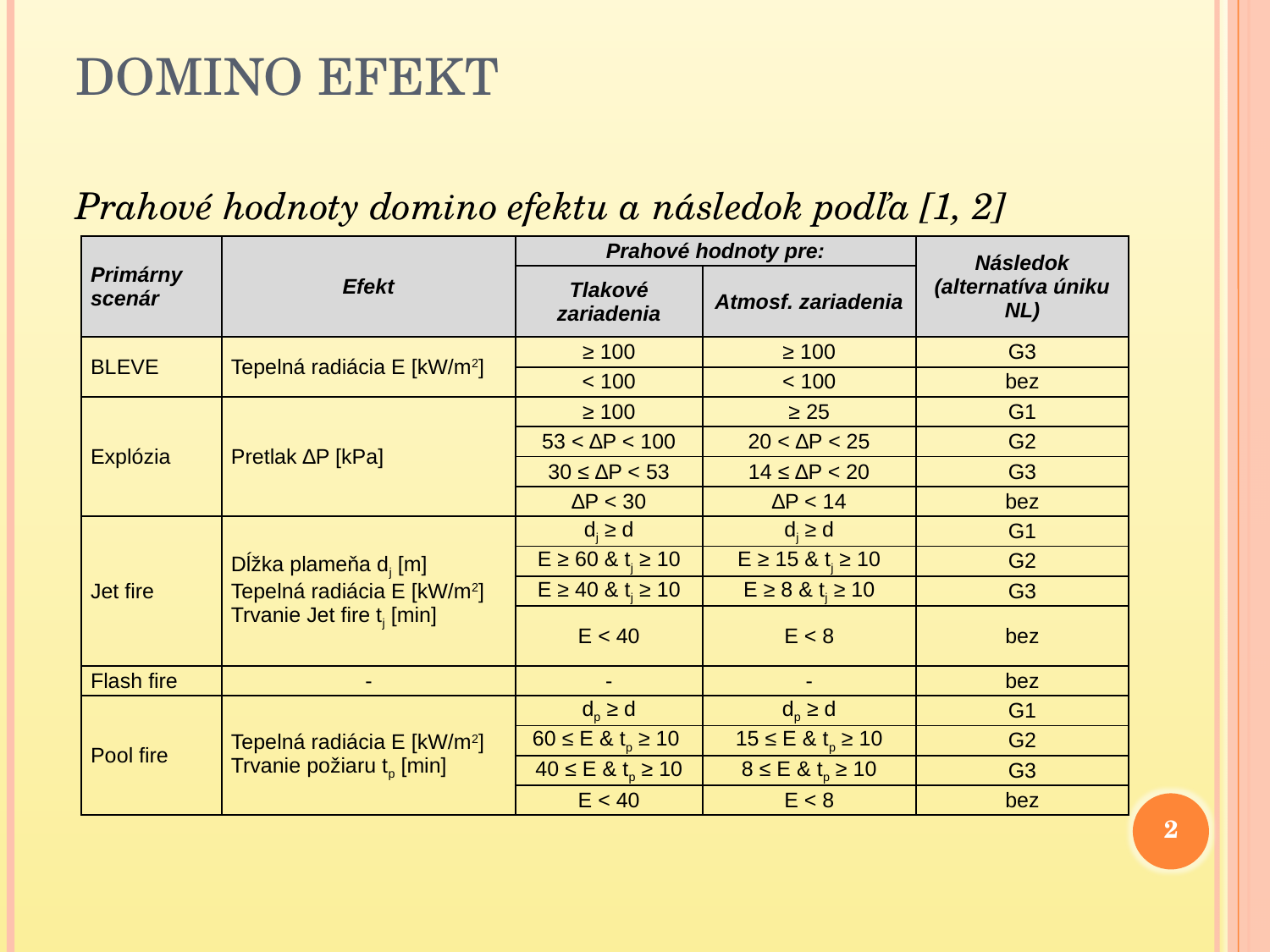

# Domino efekt
Prahové hodnoty domino efektu a následok podľa [1, 2]

| Primárny scenár | Efekt | Prahové hodnoty pre: |  | Následok (alternatíva úniku NL) |
| --- | --- | --- | --- | --- |
|  |  | Tlakové zariadenia | Atmosf. zariadenia |  |
| BLEVE | Tepelná radiácia E [kW/m2] | ≥ 100 | ≥ 100 | G3 |
|  |  | < 100 | < 100 | bez |
| Explózia | Pretlak ∆P [kPa] | ≥ 100 | ≥ 25 | G1 |
|  |  | 53 < ∆P < 100 | 20 < ∆P < 25 | G2 |
|  |  | 30 ≤ ∆P < 53 | 14 ≤ ∆P < 20 | G3 |
|  |  | ∆P < 30 | ∆P < 14 | bez |
| Jet fire | Dĺžka plameňa dj [m] Tepelná radiácia E [kW/m2] Trvanie Jet fire tj [min] | dj ≥ d | dj ≥ d | G1 |
|  |  | E ≥ 60 & tj ≥ 10 | E ≥ 15 & tj ≥ 10 | G2 |
|  |  | E ≥ 40 & tj ≥ 10 | E ≥ 8 & tj ≥ 10 | G3 |
|  |  | E < 40 | E < 8 | bez |
| Flash fire | - | - | - | bez |
| Pool fire | Tepelná radiácia E [kW/m2] Trvanie požiaru tp [min] | dp ≥ d | dp ≥ d | G1 |
|  |  | 60 ≤ E & tp ≥ 10 | 15 ≤ E & tp ≥ 10 | G2 |
|  |  | 40 ≤ E & tp ≥ 10 | 8 ≤ E & tp ≥ 10 | G3 |
|  |  | E < 40 | E < 8 | bez |
2